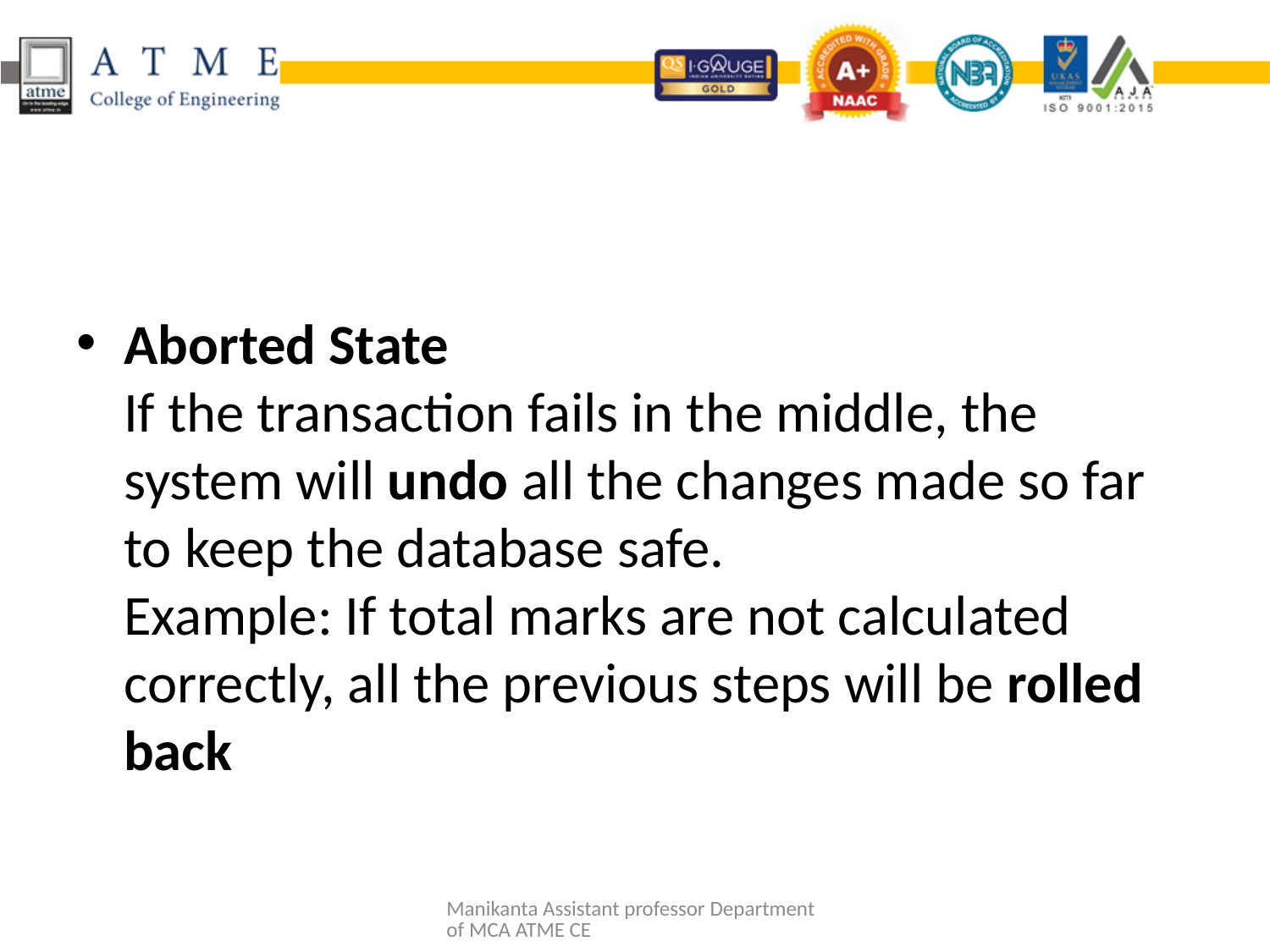

#

Aborted State
If the transaction fails in the middle, the system will undo all the changes made so far to keep the database safe.
Example: If total marks are not calculated correctly, all the previous steps will be rolled back

Manikanta Assistant professor Department of MCA ATME CE